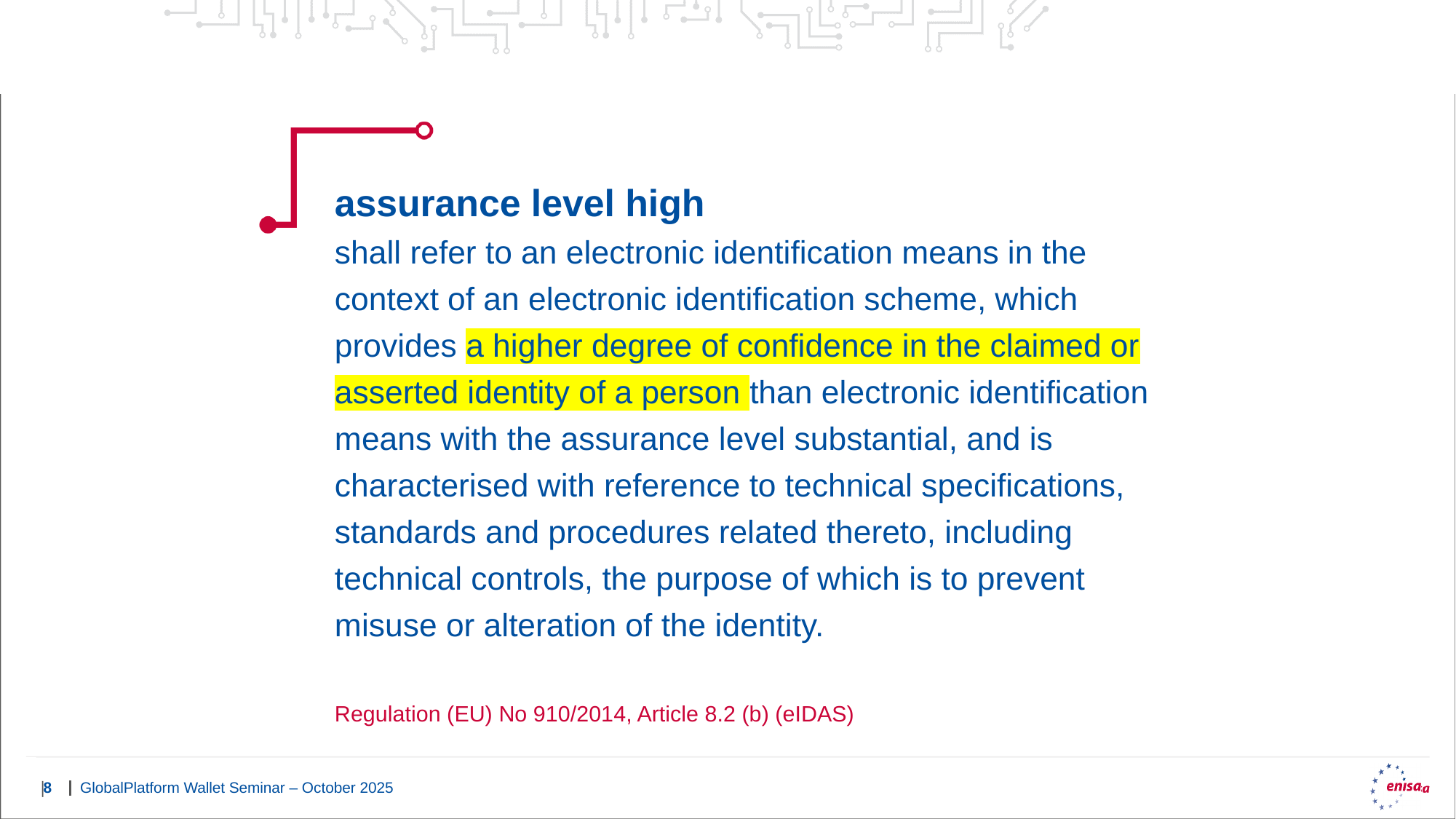

assurance level high
shall refer to an electronic identification means in the context of an electronic identification scheme, which provides a higher degree of confidence in the claimed or asserted identity of a person than electronic identification means with the assurance level substantial, and is characterised with reference to technical specifications, standards and procedures related thereto, including technical controls, the purpose of which is to prevent misuse or alteration of the identity.

Regulation (EU) No 910/2014, Article 8.2 (b) (eIDAS)
GlobalPlatform Wallet Seminar – October 2025